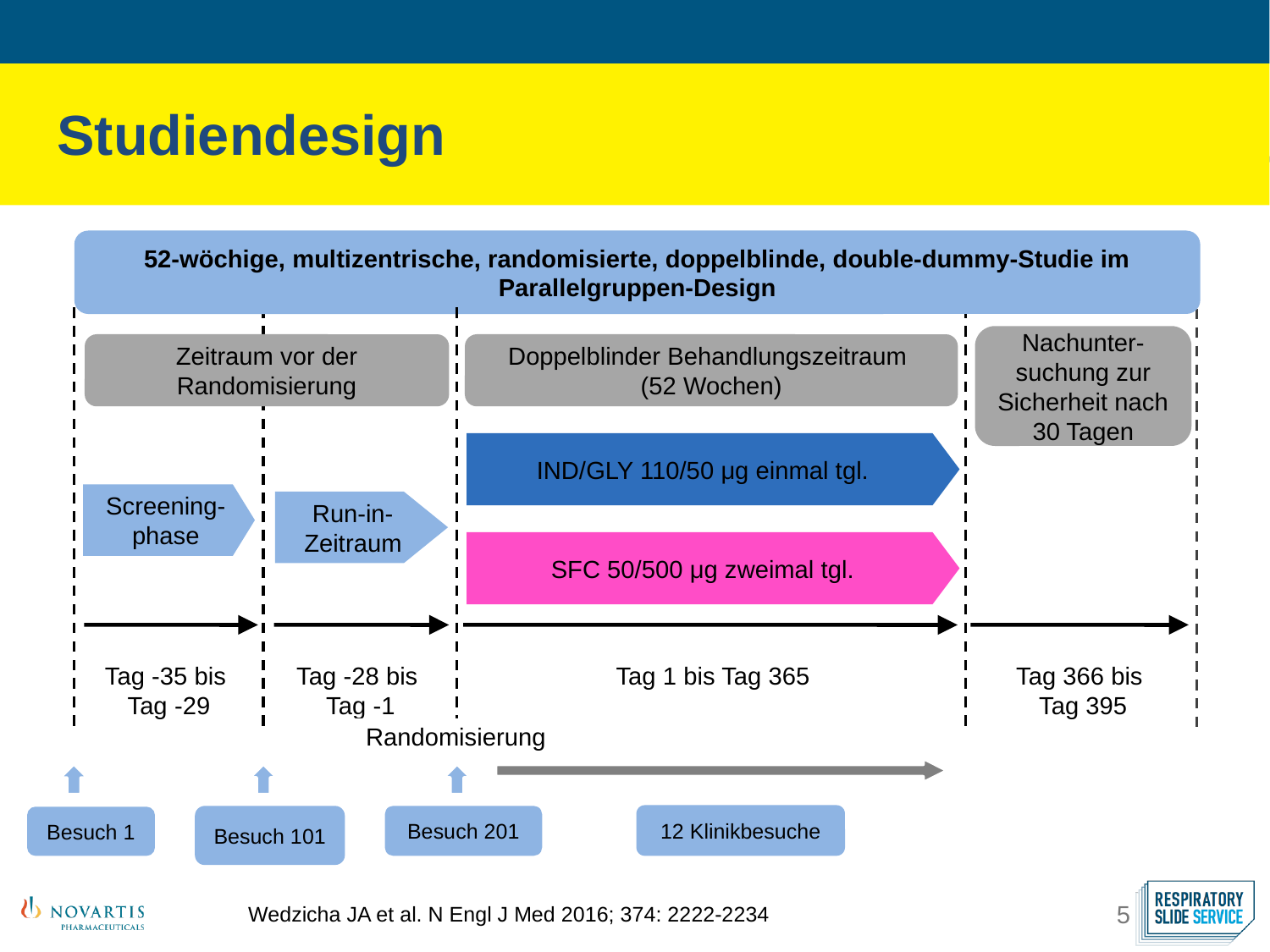

Studiendesign
52-wöchige, multizentrische, randomisierte, doppelblinde, double-dummy-Studie im Parallelgruppen-Design

Besuch 1

Besuch 101

Besuch 201
Nachunter-
suchung zur Sicherheit nach 30 Tagen
Zeitraum vor der Randomisierung
Doppelblinder Behandlungszeitraum
(52 Wochen)
IND/GLY 110/50 μg einmal tgl.
Screening-
phase
Run-in-Zeitraum
SFC 50/500 μg zweimal tgl.

Tag -35 bis
Tag -29
Tag -28 bis
Tag -1
Tag 1 bis Tag 365
Tag 366 bis
Tag 395
Randomisierung
12 Klinikbesuche
Wedzicha JA et al. N Engl J Med 2016; 374: 2222-2234